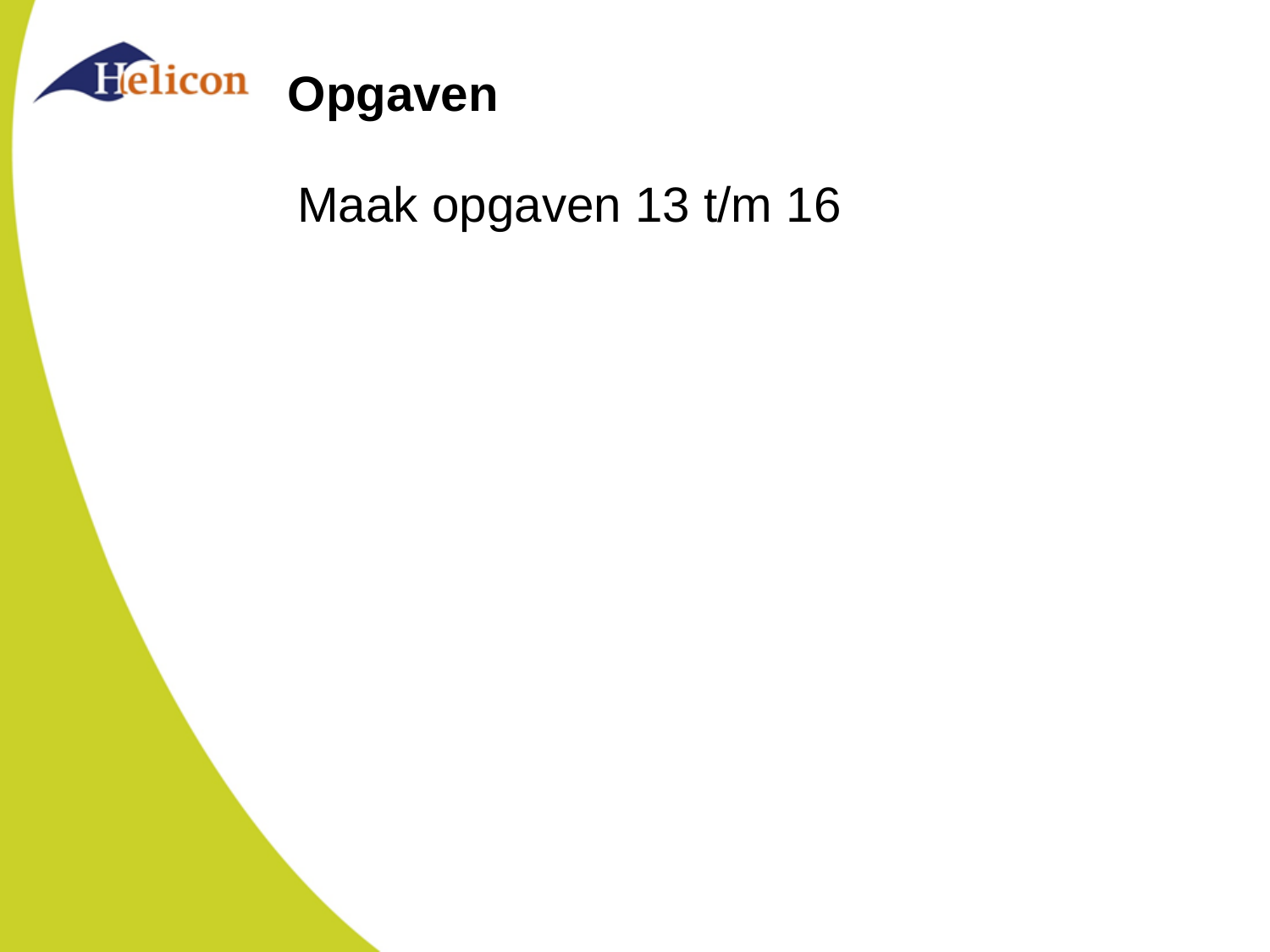

# Opgaven
Maak opgaven 13 t/m 16